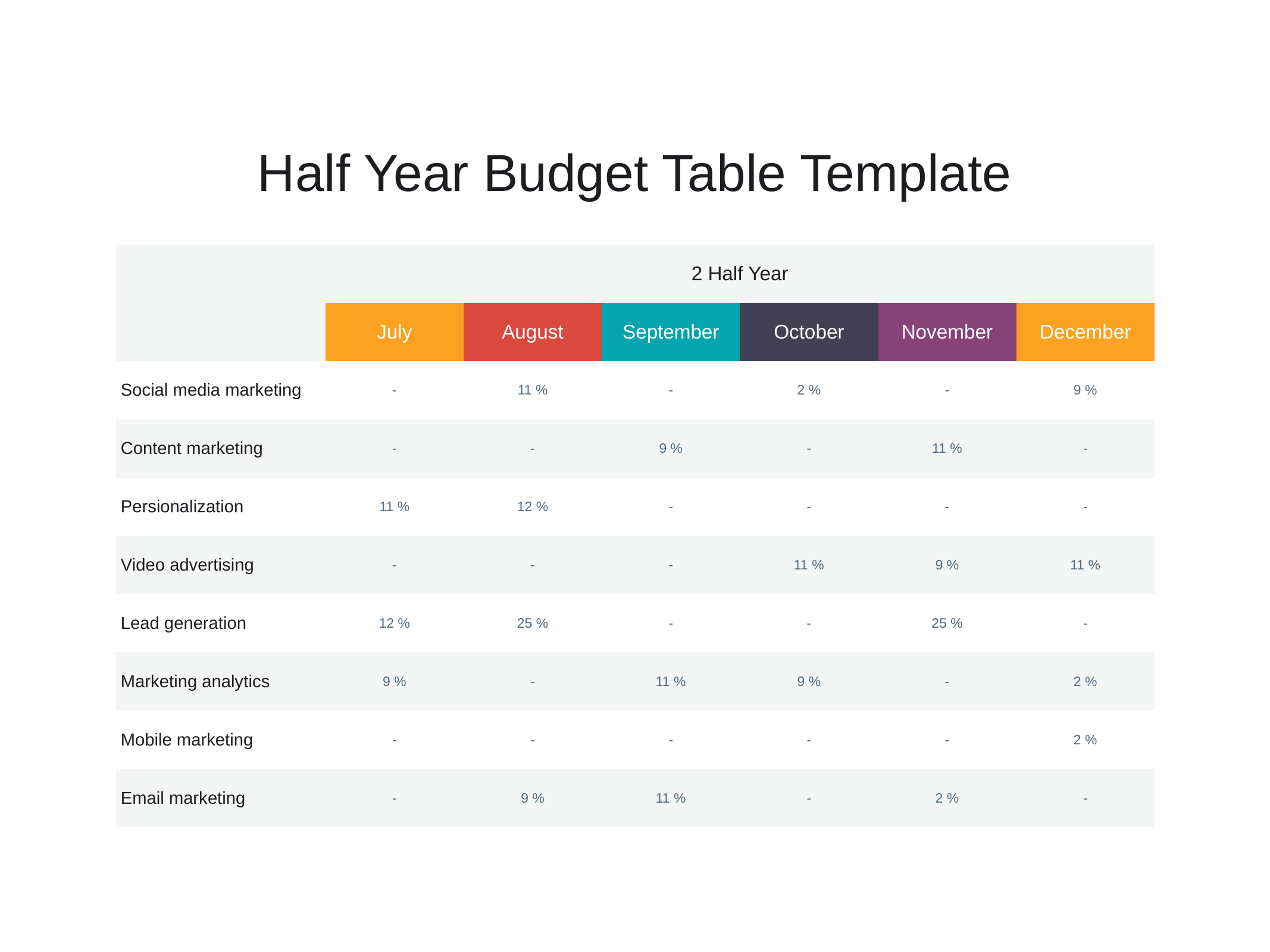

Half Year Budget Table Template
|  | 2 Half Year |  |  |  |  |  |
| --- | --- | --- | --- | --- | --- | --- |
|  | July | August | September | October | November | December |
| Social media marketing | - | 11 % | - | 2 % | - | 9 % |
| Content marketing | - | - | 9 % | - | 11 % | - |
| Persionalization | 11 % | 12 % | - | - | - | - |
| Video advertising | - | - | - | 11 % | 9 % | 11 % |
| Lead generation | 12 % | 25 % | - | - | 25 % | - |
| Marketing analytics | 9 % | - | 11 % | 9 % | - | 2 % |
| Mobile marketing | - | - | - | - | - | 2 % |
| Email marketing | - | 9 % | 11 % | - | 2 % | - |